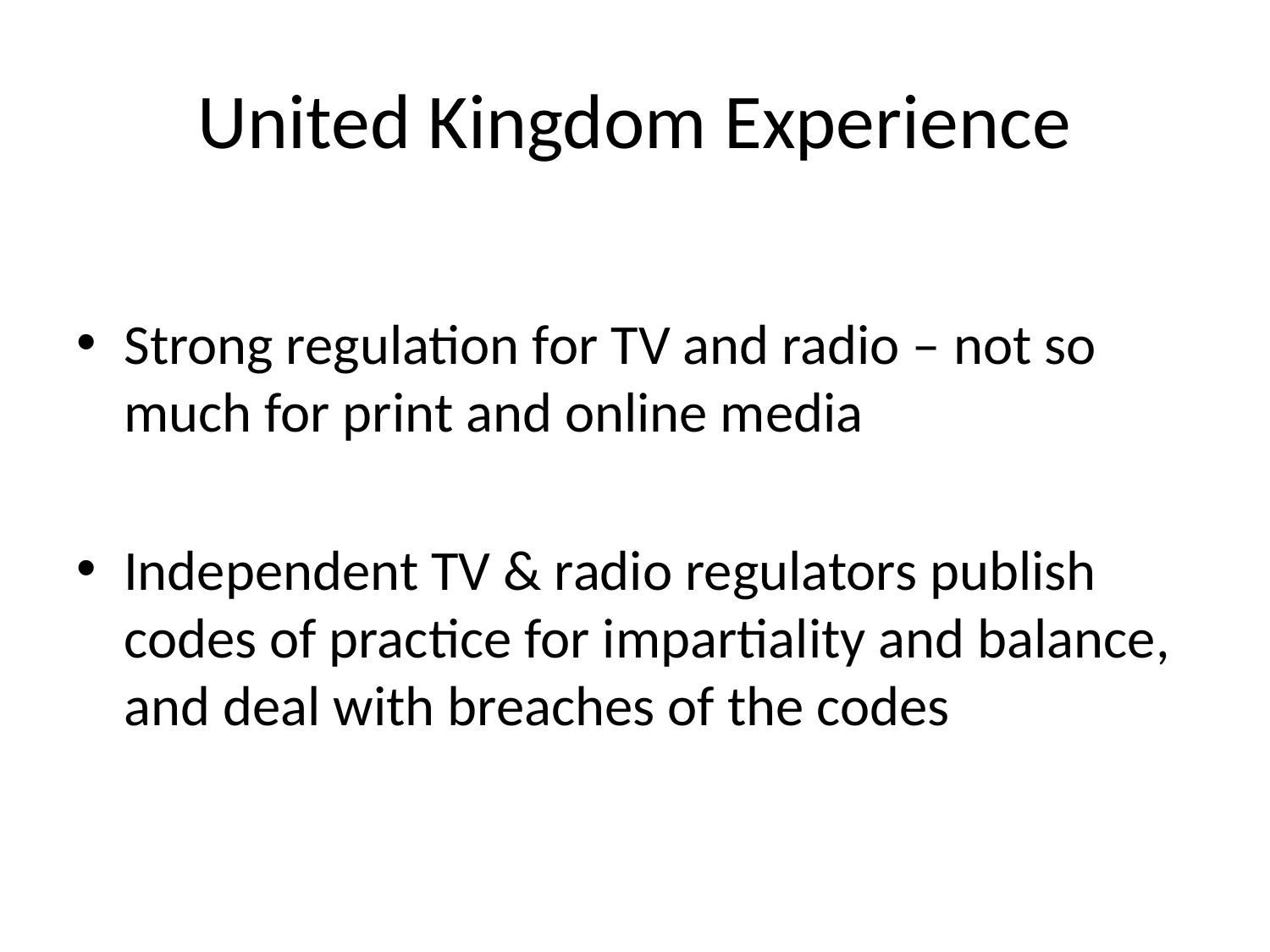

# United Kingdom Experience

Strong regulation for TV and radio – not so much for print and online media

Independent TV & radio regulators publish codes of practice for impartiality and balance, and deal with breaches of the codes